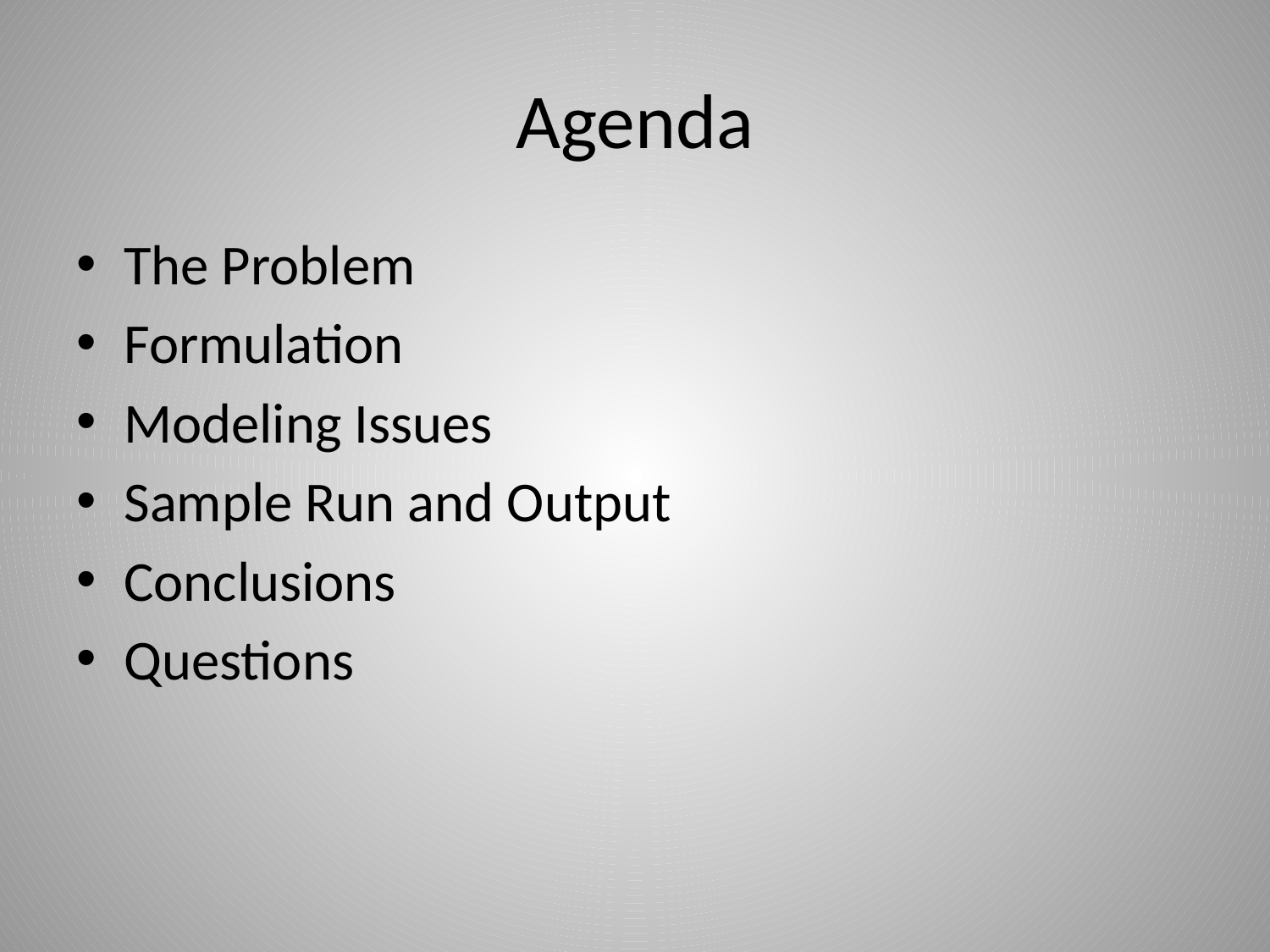

# Agenda
The Problem
Formulation
Modeling Issues
Sample Run and Output
Conclusions
Questions